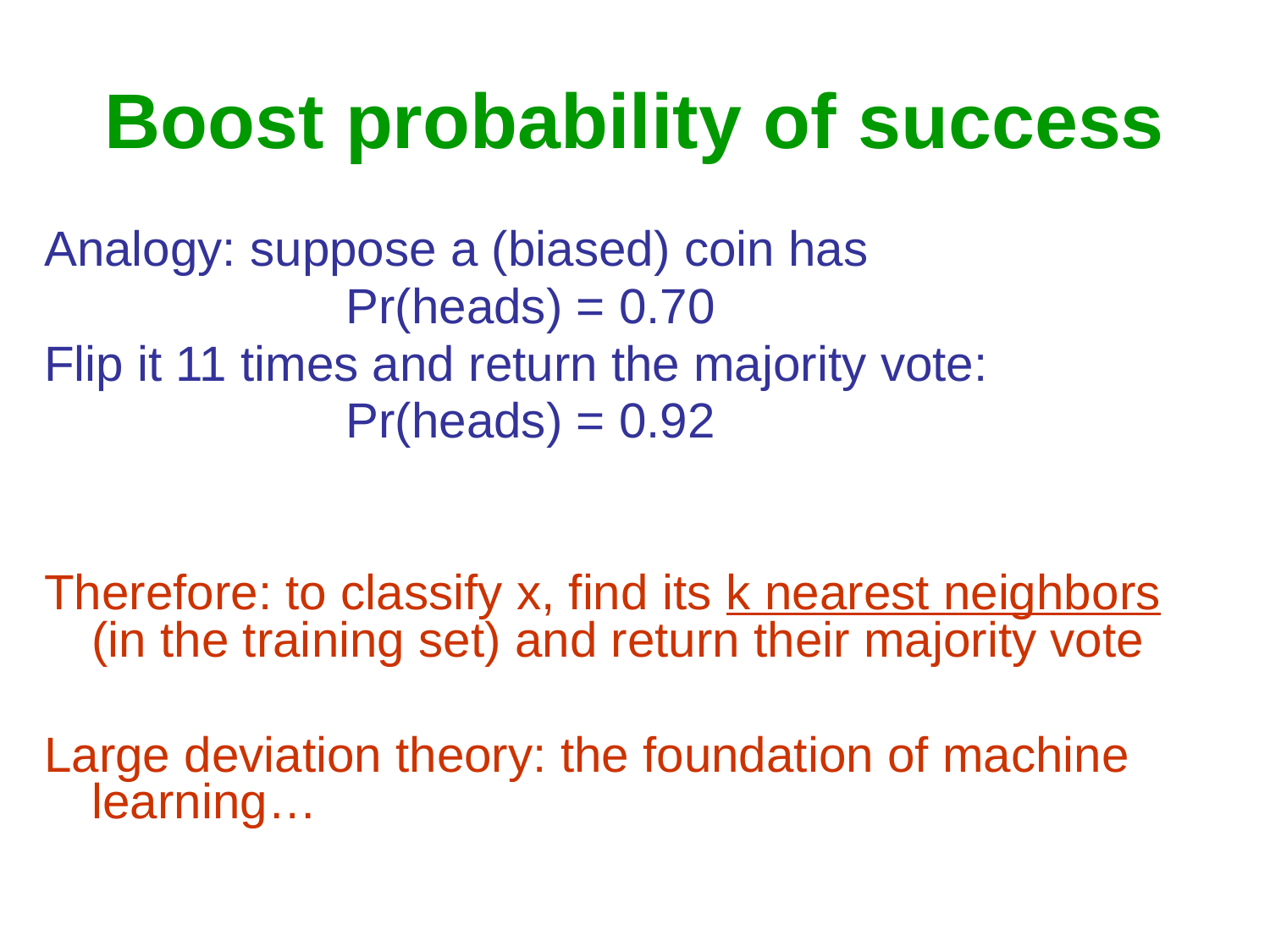

# Boost probability of success
Analogy: suppose a (biased) coin has
			Pr(heads) = 0.70
Flip it 11 times and return the majority vote:
			Pr(heads) = 0.92

Therefore: to classify x, find its k nearest neighbors (in the training set) and return their majority vote

Large deviation theory: the foundation of machine learning…